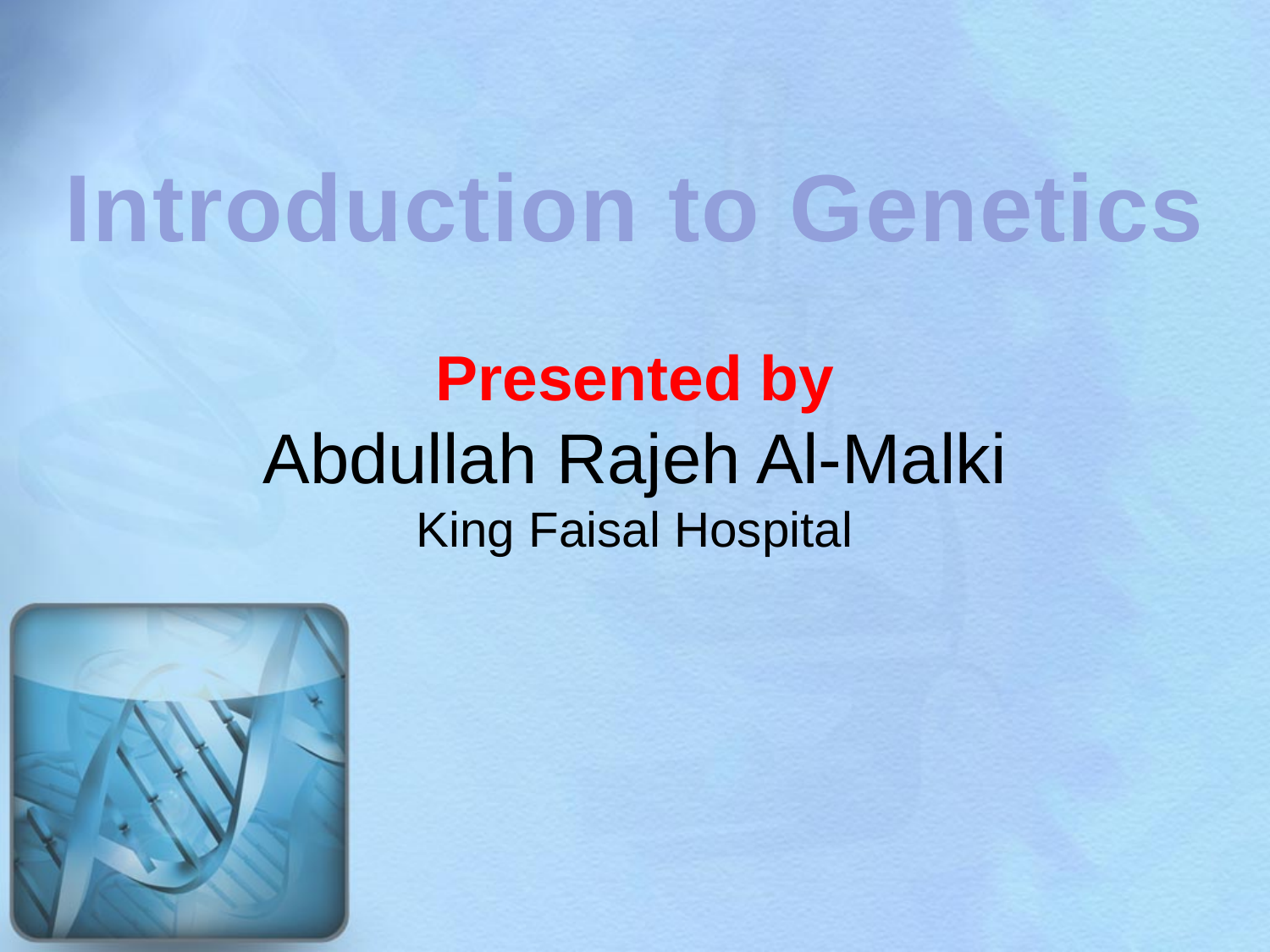

Introduction to Genetics

Presented by
Abdullah Rajeh Al-Malki
King Faisal Hospital